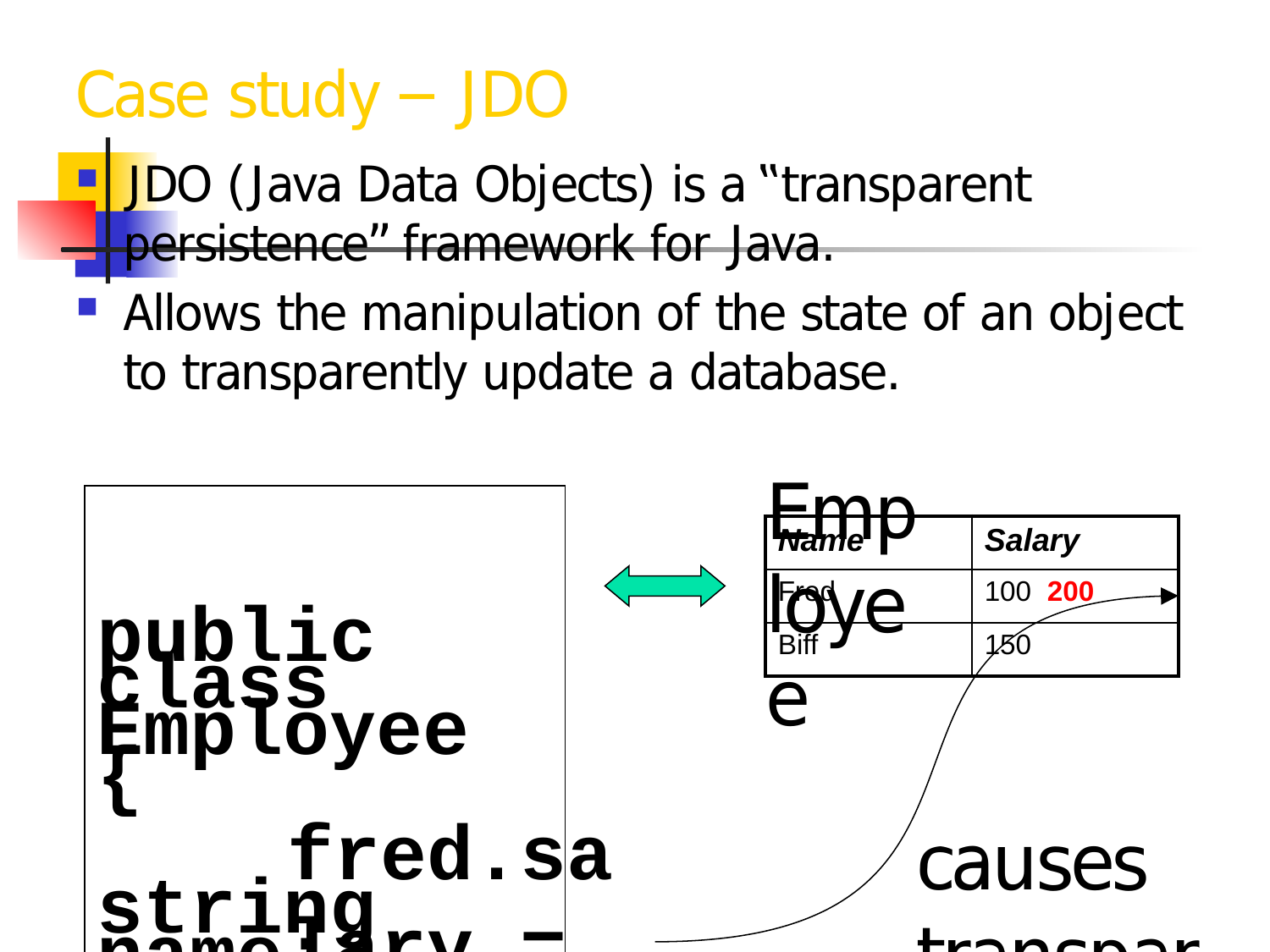

# Case study – JDO
JDO (Java Data Objects) is a “transparent persistence” framework for Java.
Allows the manipulation of the state of an object to transparently update a database.
Employee

public class Employee {
    string name;
    int salary;
}

| Name | Salary |
| --- | --- |
| Fred | 100 200 |
| Biff | 150 |

fred.salary = 200;
causes transparent update